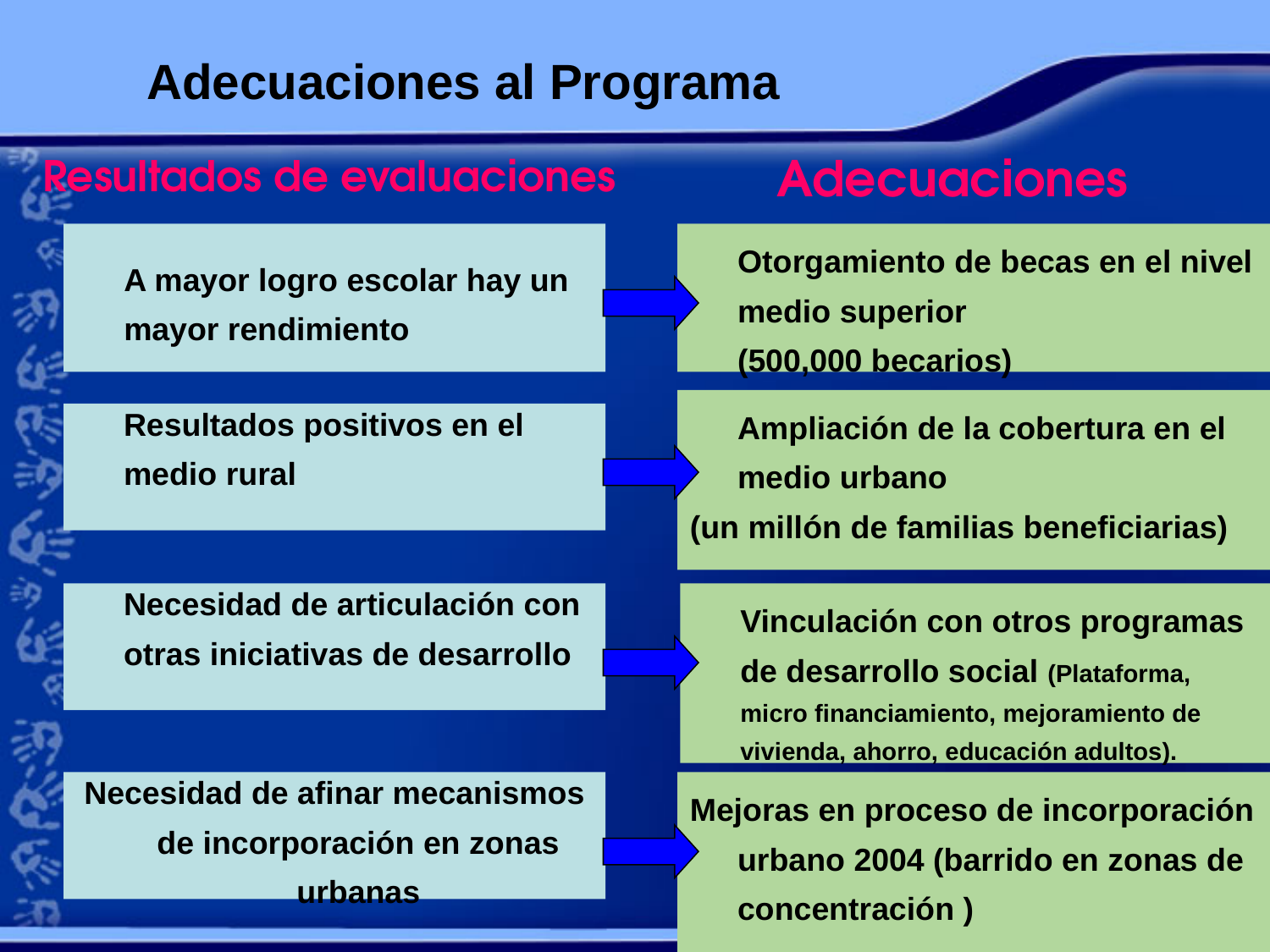

Adecuaciones al Programa
Adecuaciones
Resultados de evaluaciones
	A mayor logro escolar hay un mayor rendimiento
	Otorgamiento de becas en el nivel medio superior
	(500,000 becarios)

	Ampliación de la cobertura en el medio urbano
(un millón de familias beneficiarias)

	Resultados positivos en el medio rural

	Necesidad de articulación con otras iniciativas de desarrollo

	Vinculación con otros programas de desarrollo social (Plataforma, micro financiamiento, mejoramiento de vivienda, ahorro, educación adultos).

Necesidad de afinar mecanismos de incorporación en zonas urbanas
Mejoras en proceso de incorporación urbano 2004 (barrido en zonas de concentración )